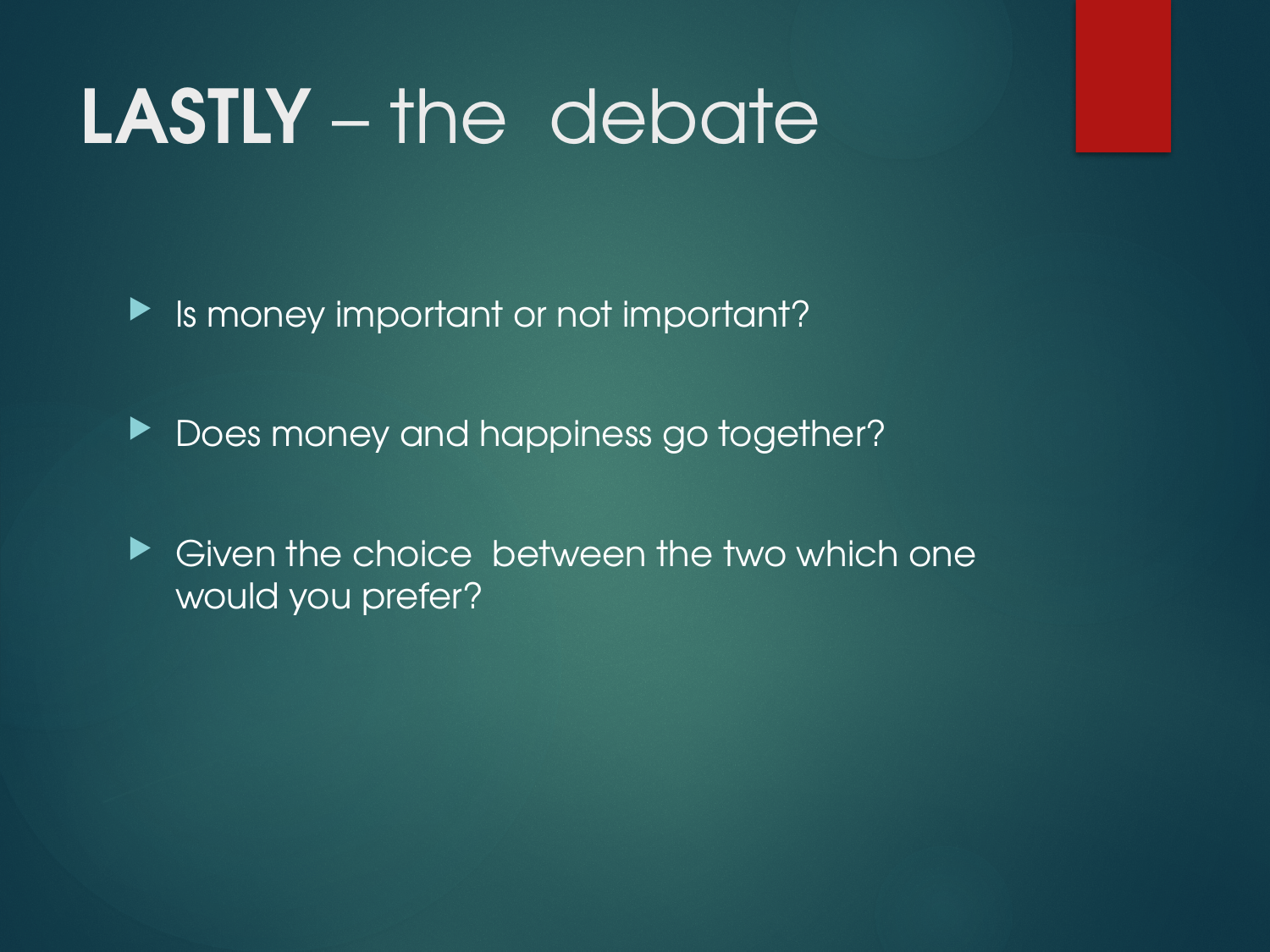

# LASTLY – the  debate
Is money important or not important?

Does money and happiness go together?

Given the choice  between the two which one would you prefer?